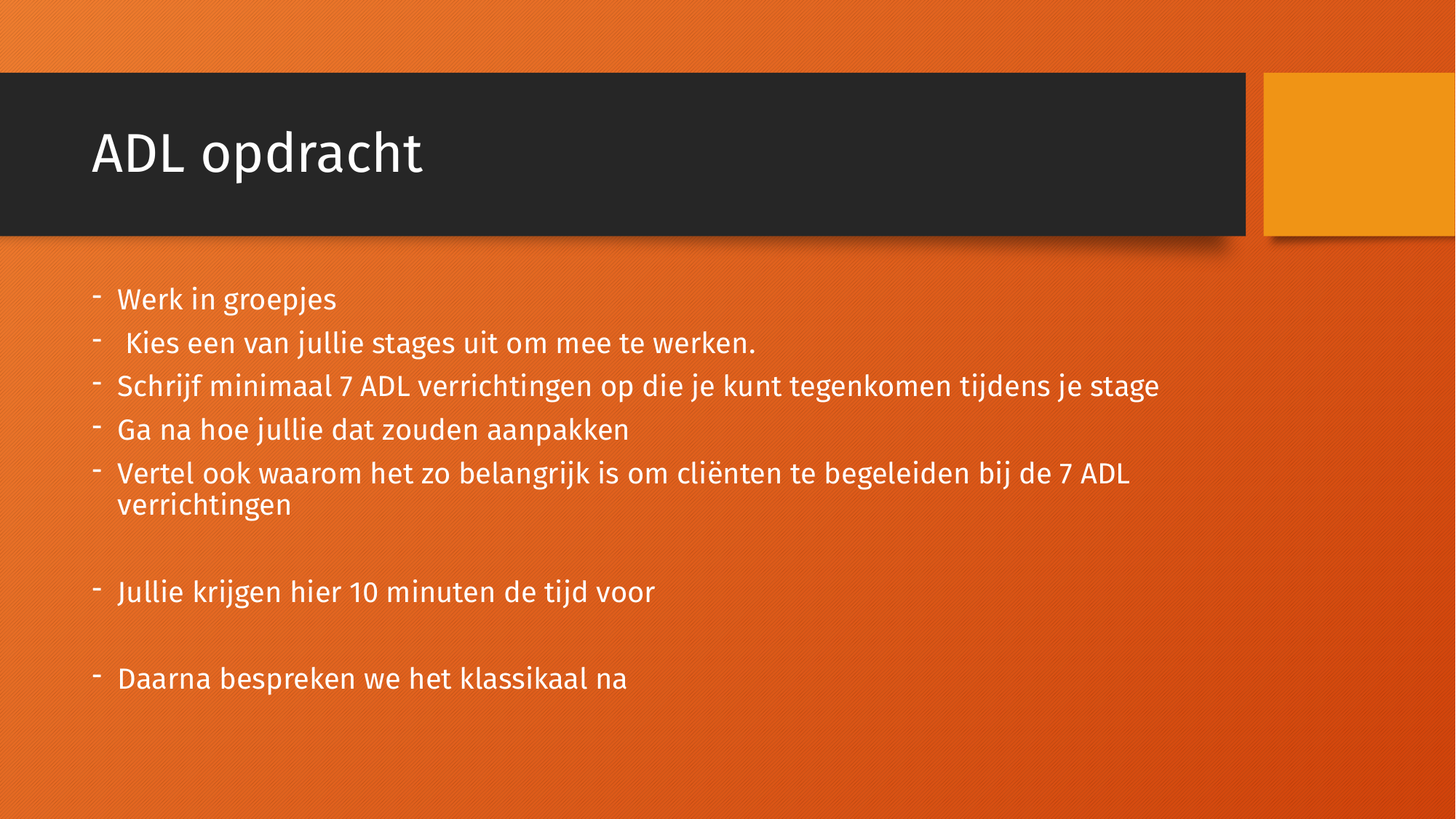

# ADL opdracht
Werk in groepjes
 Kies een van jullie stages uit om mee te werken.
Schrijf minimaal 7 ADL verrichtingen op die je kunt tegenkomen tijdens je stage
Ga na hoe jullie dat zouden aanpakken
Vertel ook waarom het zo belangrijk is om cliënten te begeleiden bij de 7 ADL verrichtingen

Jullie krijgen hier 10 minuten de tijd voor

Daarna bespreken we het klassikaal na